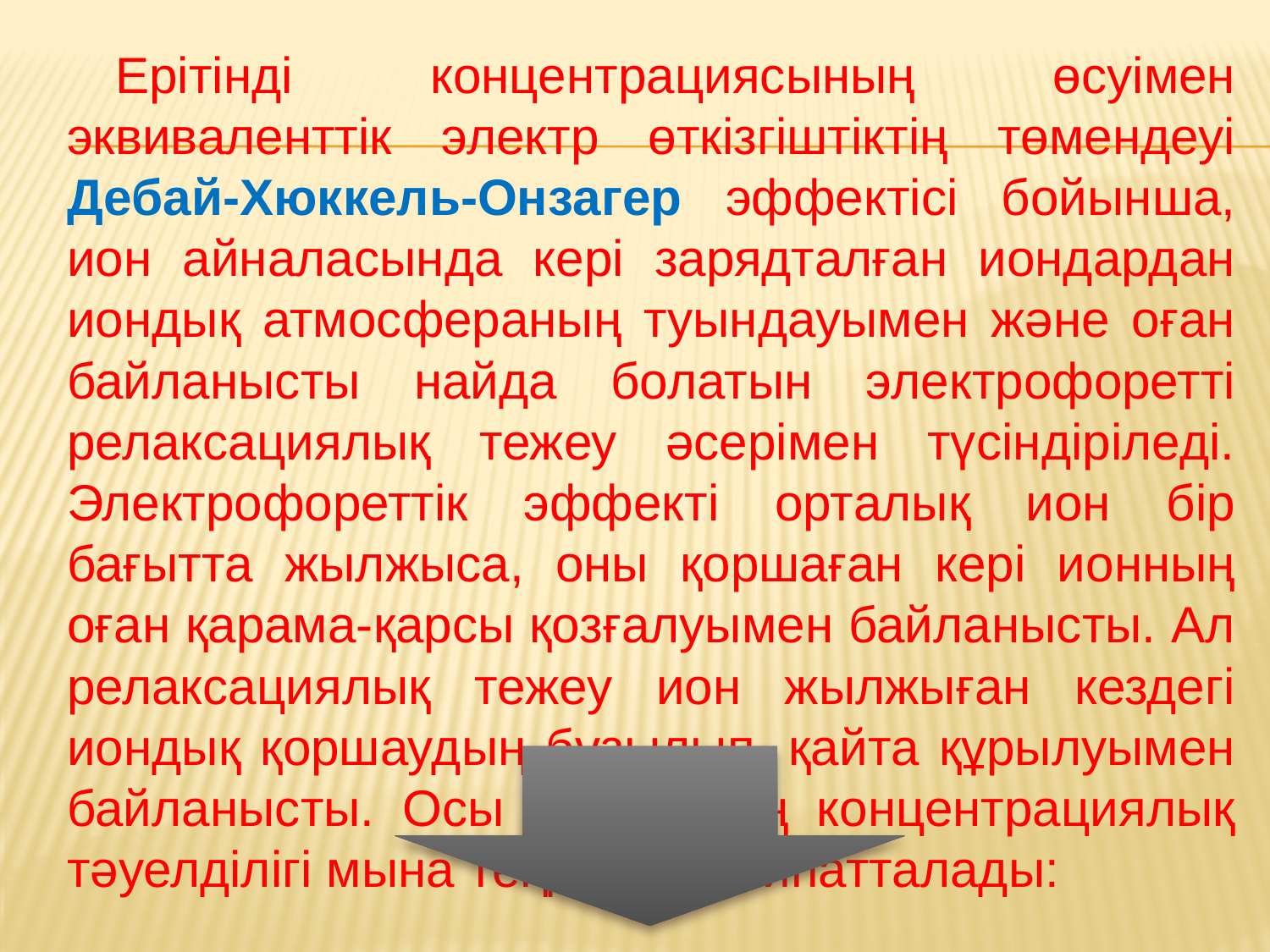

Ерітінді концентрациясының өсуімен эквиваленттік электр өткізгіштіктің төмендеуі Дебай-Хюккель-Онзагер эффектісі бойынша, ион айналасында кері зарядталған иондардан иондық атмосфераның туындауымен және оған байланысты найда болатын электрофоретті релаксациялық тежеу әсерімен түсіндіріледі. Электрофореттік эффекті орталық ион бір бағытта жылжыса, оны қоршаған кері ионның оған қарама-қарсы қозғалуымен байланысты. Ал релаксациялық тежеу ион жылжыған кездегі иондық қоршаудың бұзылып, қайта құрылуымен байланысты. Осы теорияның концентрациялық тәуелділігі мына теңдеумен сипатталады: